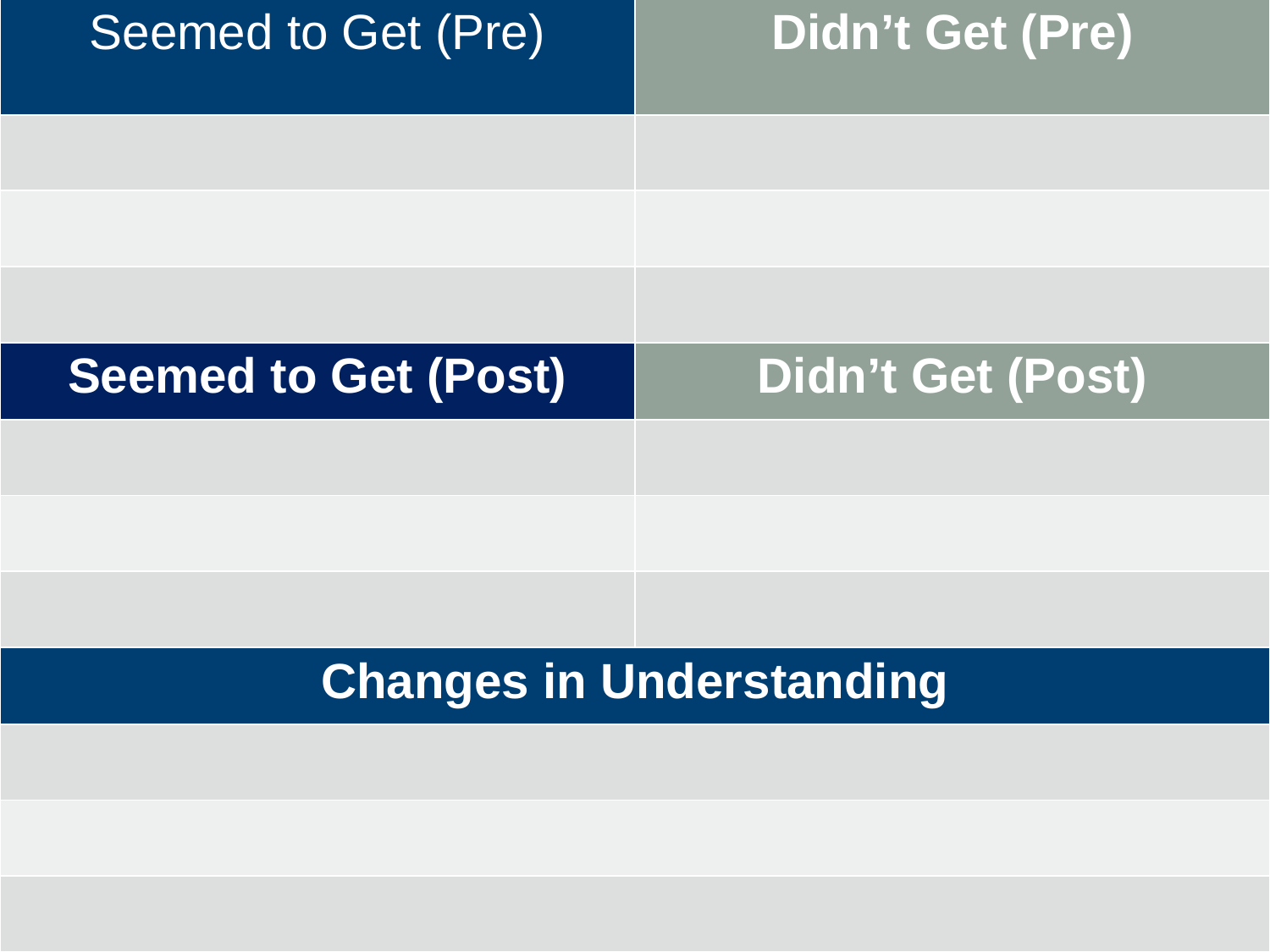

| Seemed to Get (Pre) | Didn’t Get (Pre) |
| --- | --- |
|  |  |
|  |  |
|  |  |
| Seemed to Get (Post) | Didn’t Get (Post) |
|  |  |
|  |  |
|  |  |
| Changes in Understanding |  |
|  |  |
|  |  |
|  |  |
med to Get (Pre)